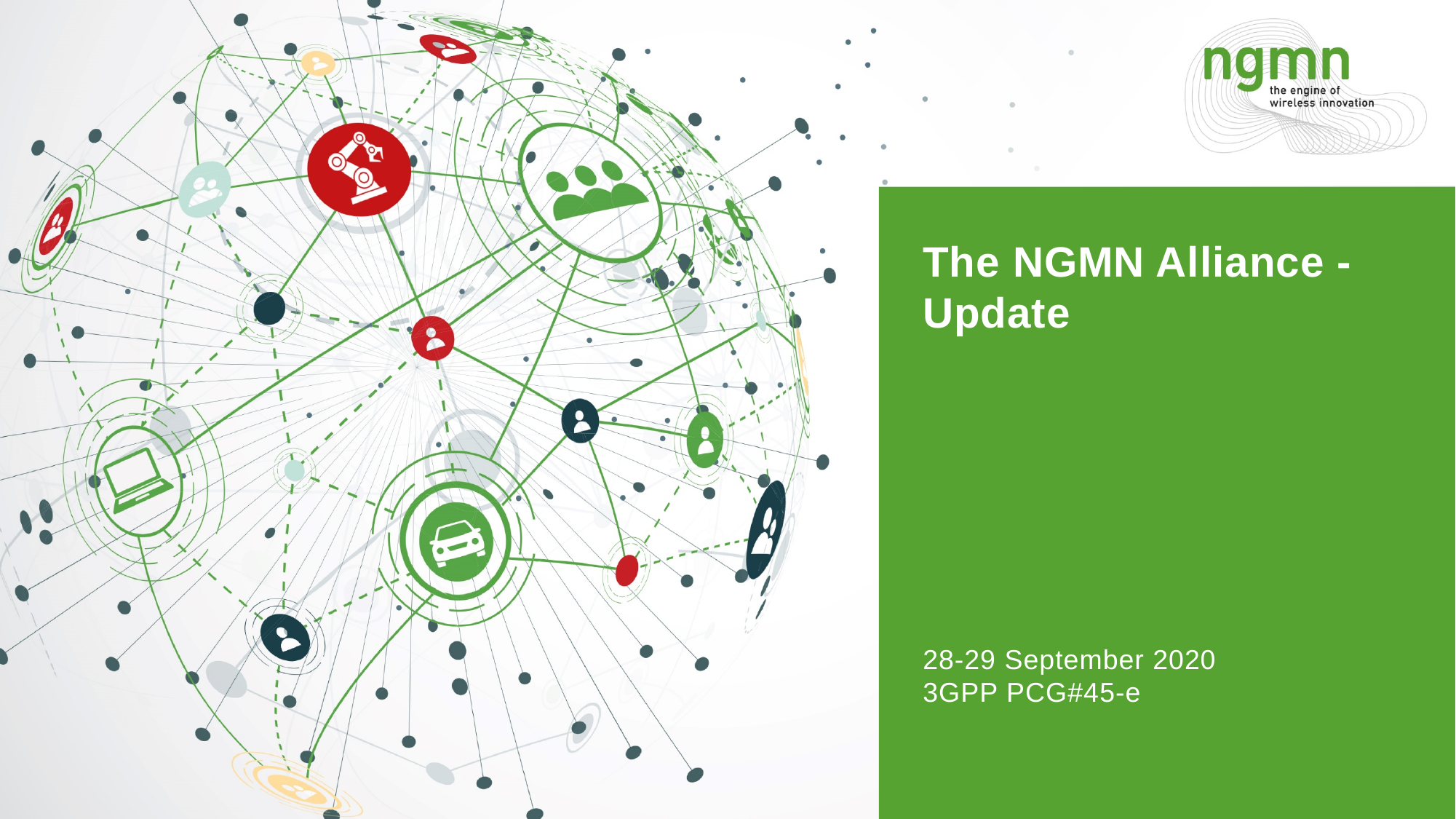

# The NGMN Alliance - Update

28-29 September 2020
3GPP PCG#45-e